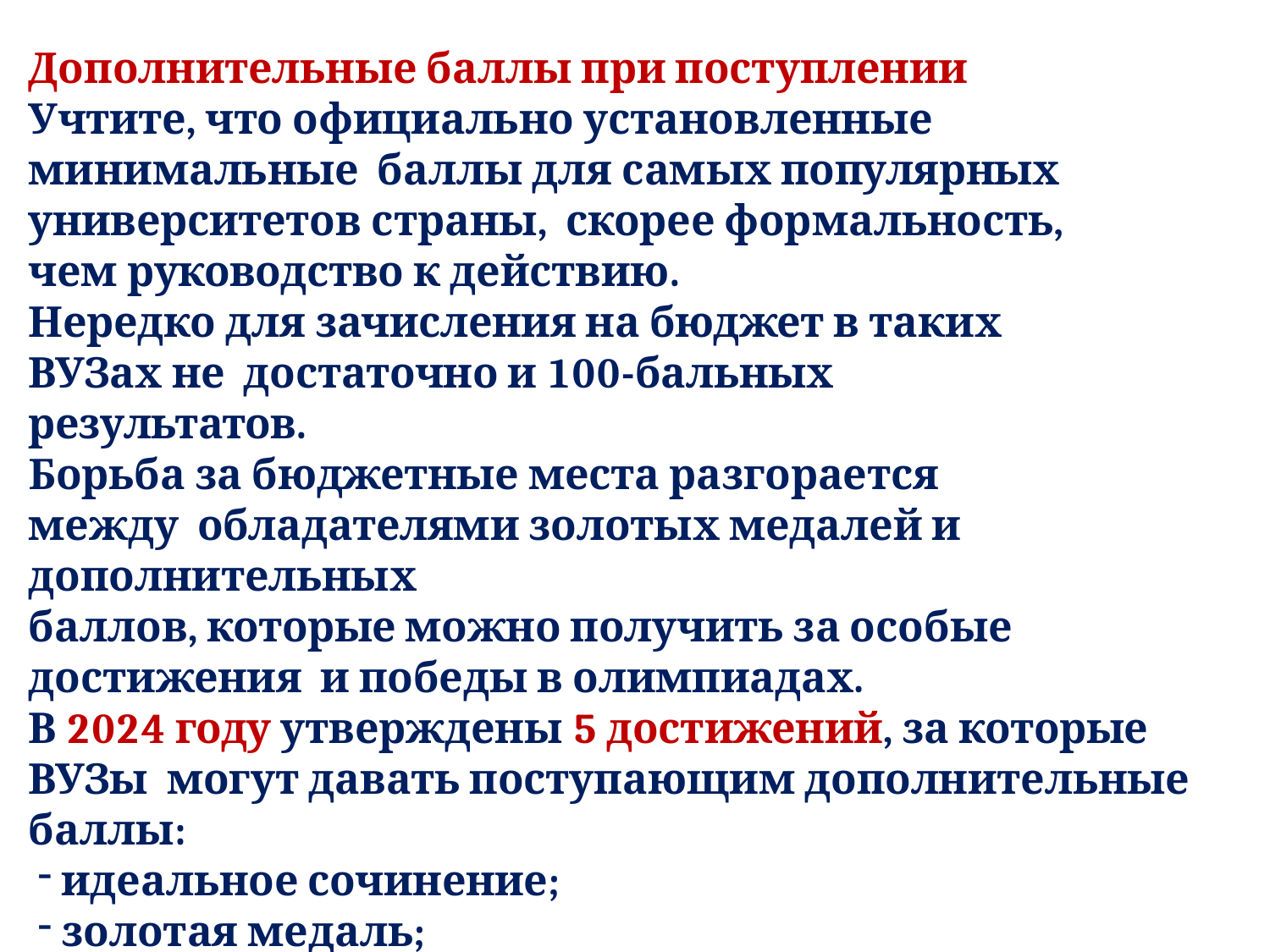

Дополнительные баллы при поступлении
Учтите, что официально установленные минимальные  баллы для самых популярных университетов страны,  скорее формальность, чем руководство к действию.
Нередко для зачисления на бюджет в таких ВУЗах не  достаточно и 100-бальных результатов.
Борьба за бюджетные места разгорается между  обладателями золотых медалей и дополнительных
баллов, которые можно получить за особые достижения  и победы в олимпиадах.
В 2024 году утверждены 5 достижений, за которые ВУЗы  могут давать поступающим дополнительные баллы:
идеальное сочинение;
золотая медаль;
СПО с отличием;
портфолио с перечнем личных достижений;
волонтерство....